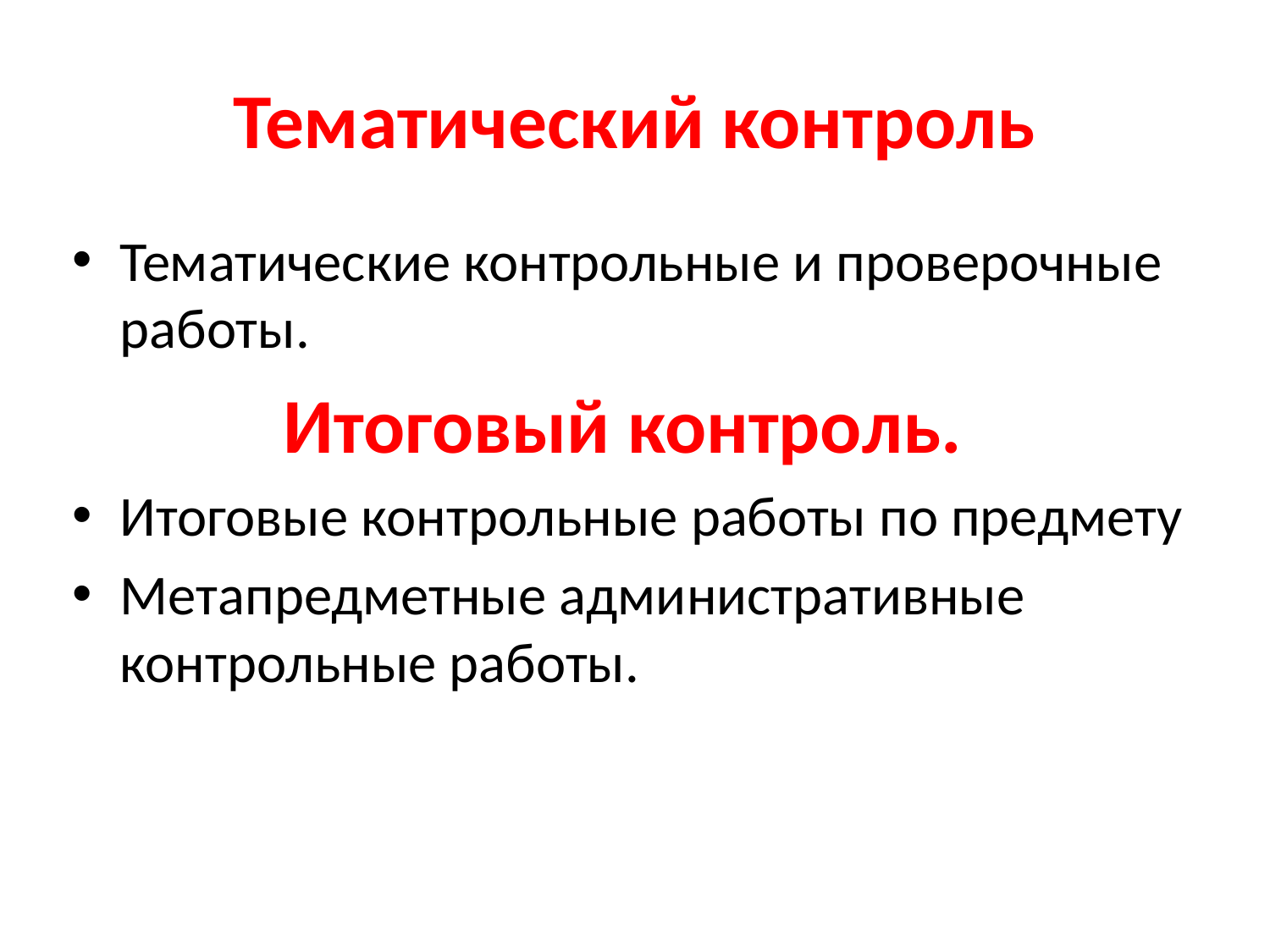

# Тематический контроль
Тематические контрольные и проверочные работы.
            Итоговый контроль.
Итоговые контрольные работы по предмету
Метапредметные административные контрольные работы.